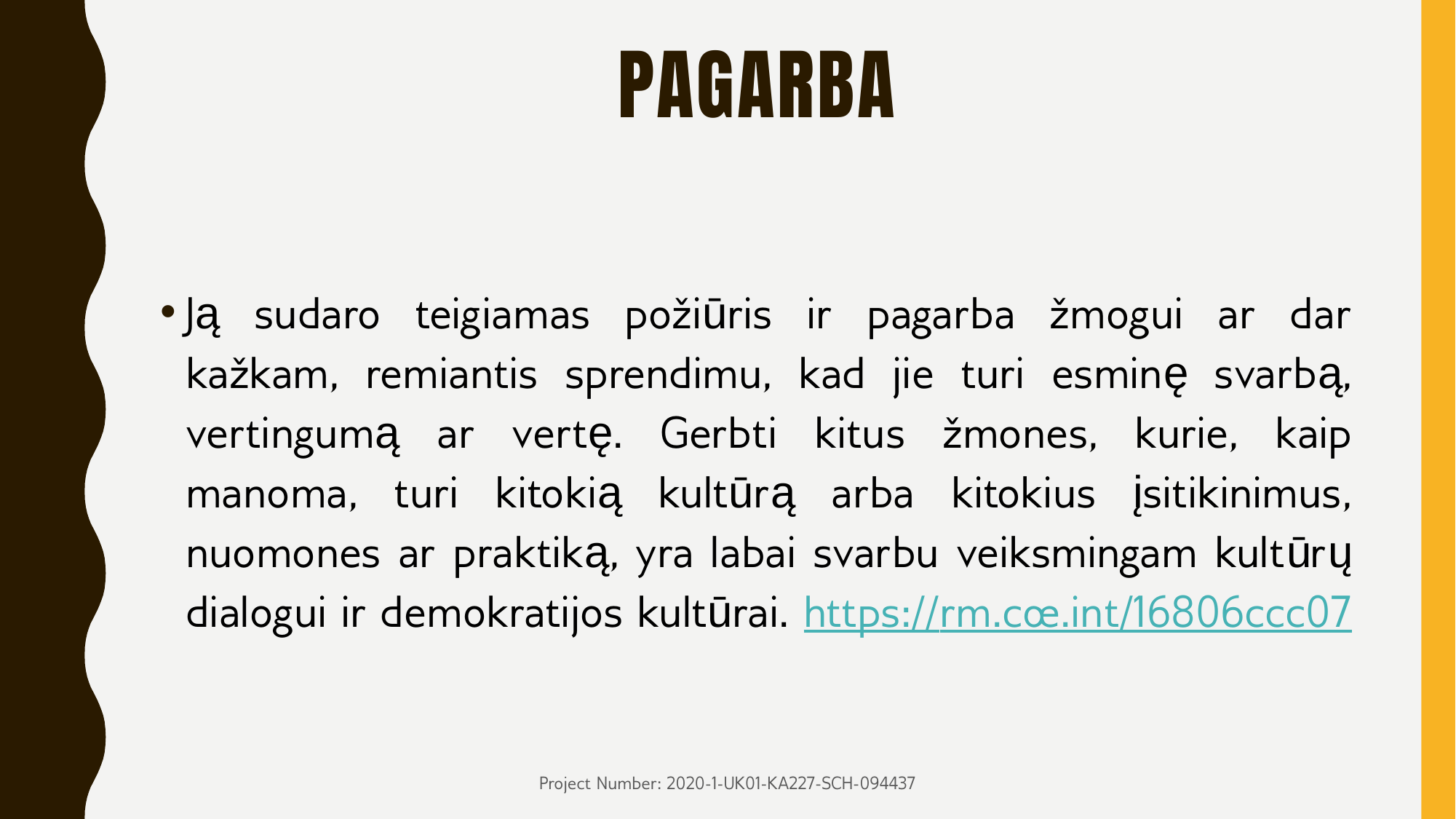

# PAGARBA
Ją sudaro teigiamas požiūris ir pagarba žmogui ar dar kažkam, remiantis sprendimu, kad jie turi esminę svarbą, vertingumą ar vertę. Gerbti kitus žmones, kurie, kaip manoma, turi kitokią kultūrą arba kitokius įsitikinimus, nuomones ar praktiką, yra labai svarbu veiksmingam kultūrų dialogui ir demokratijos kultūrai. https://rm.coe.int/16806ccc07

Project Number: 2020-1-UK01-KA227-SCH-094437